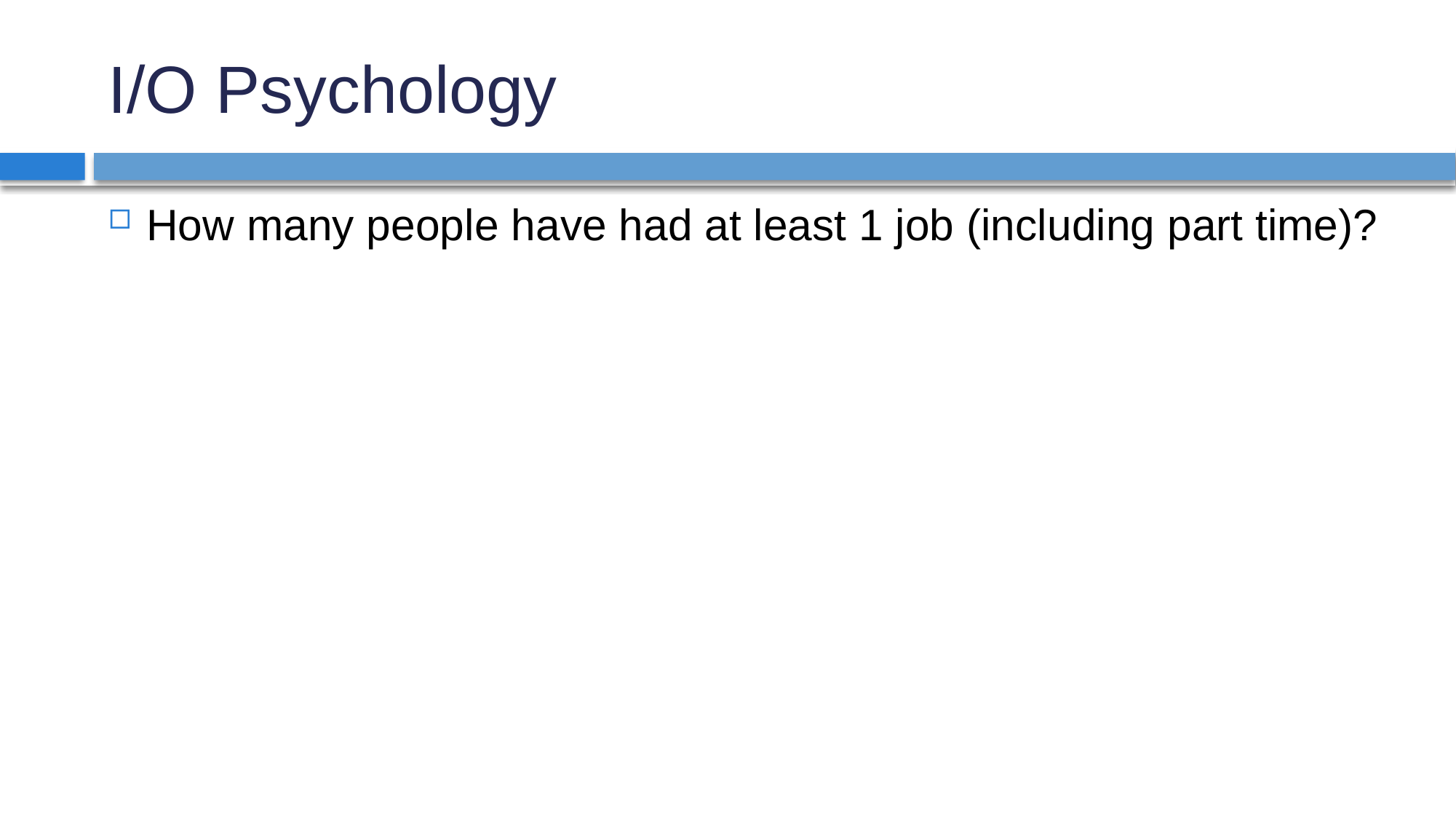

# I/O Psychology
How many people have had at least 1 job (including part time)?